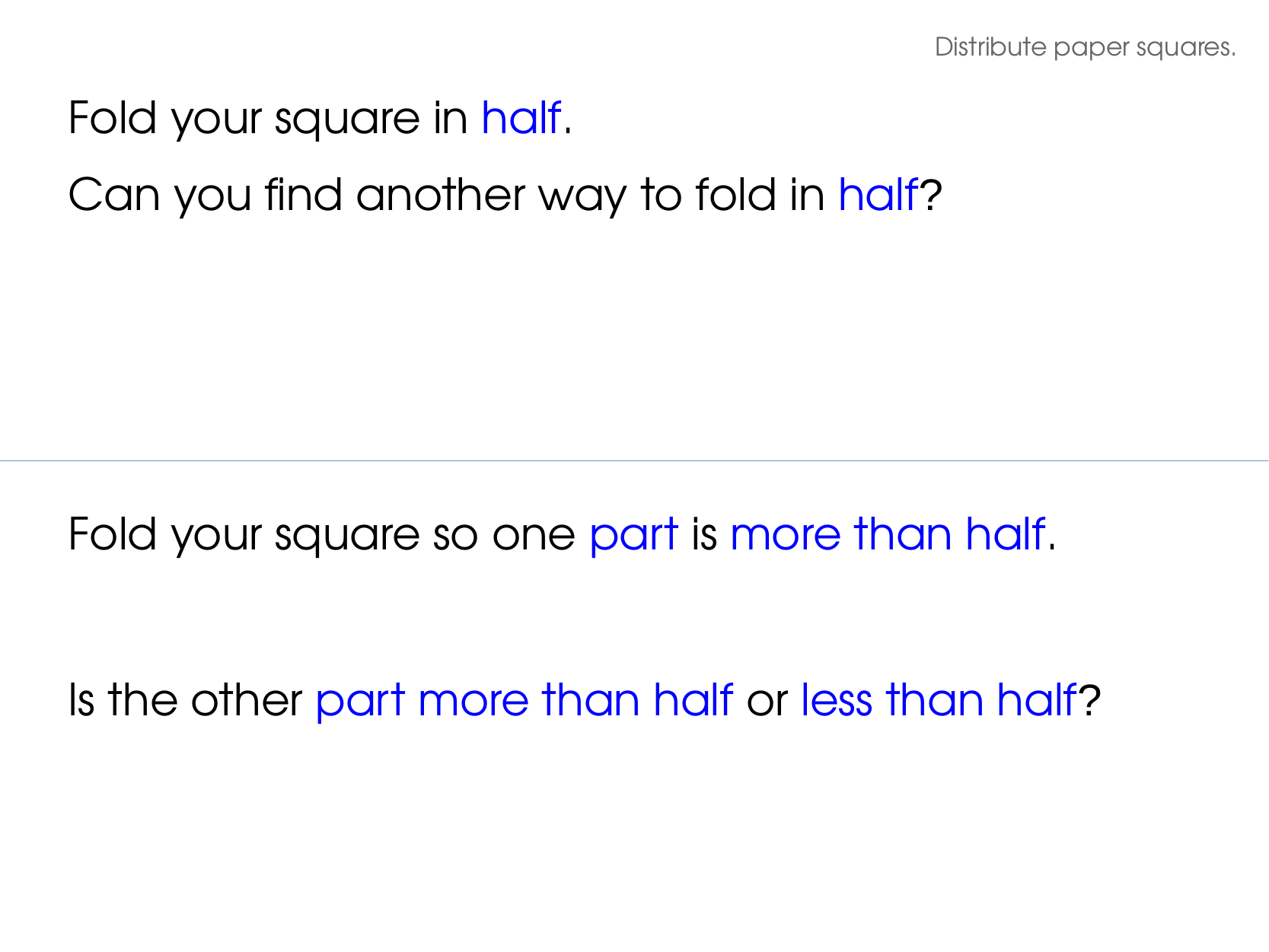

Distribute paper squares.
Fold your square in half.
Can you find another way to fold in half?
Fold your square so one part is more than half.
Is the other part more than half or less than half?